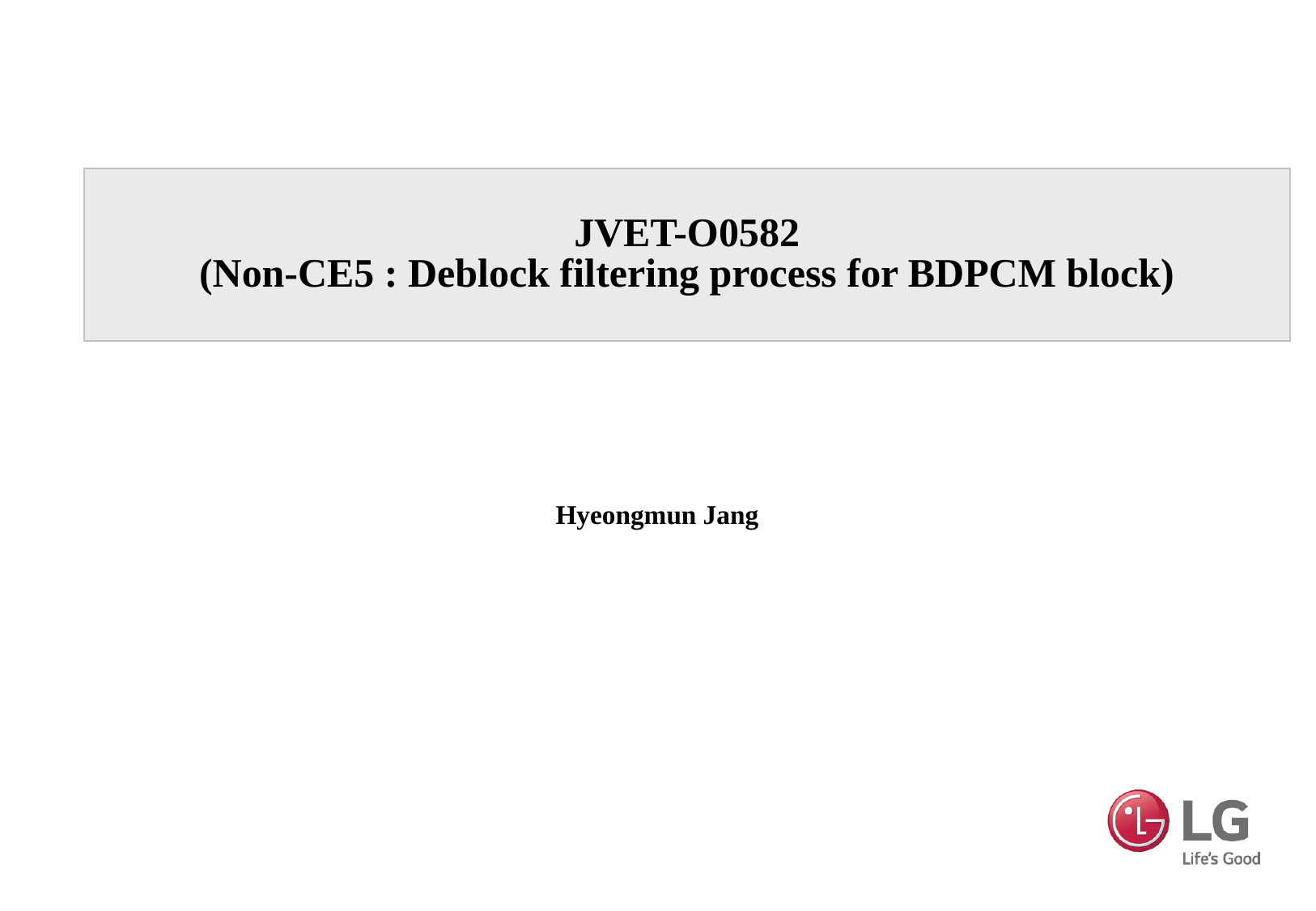

# JVET-O0582 (Non-CE5 : Deblock filtering process for BDPCM block)
Hyeongmun Jang